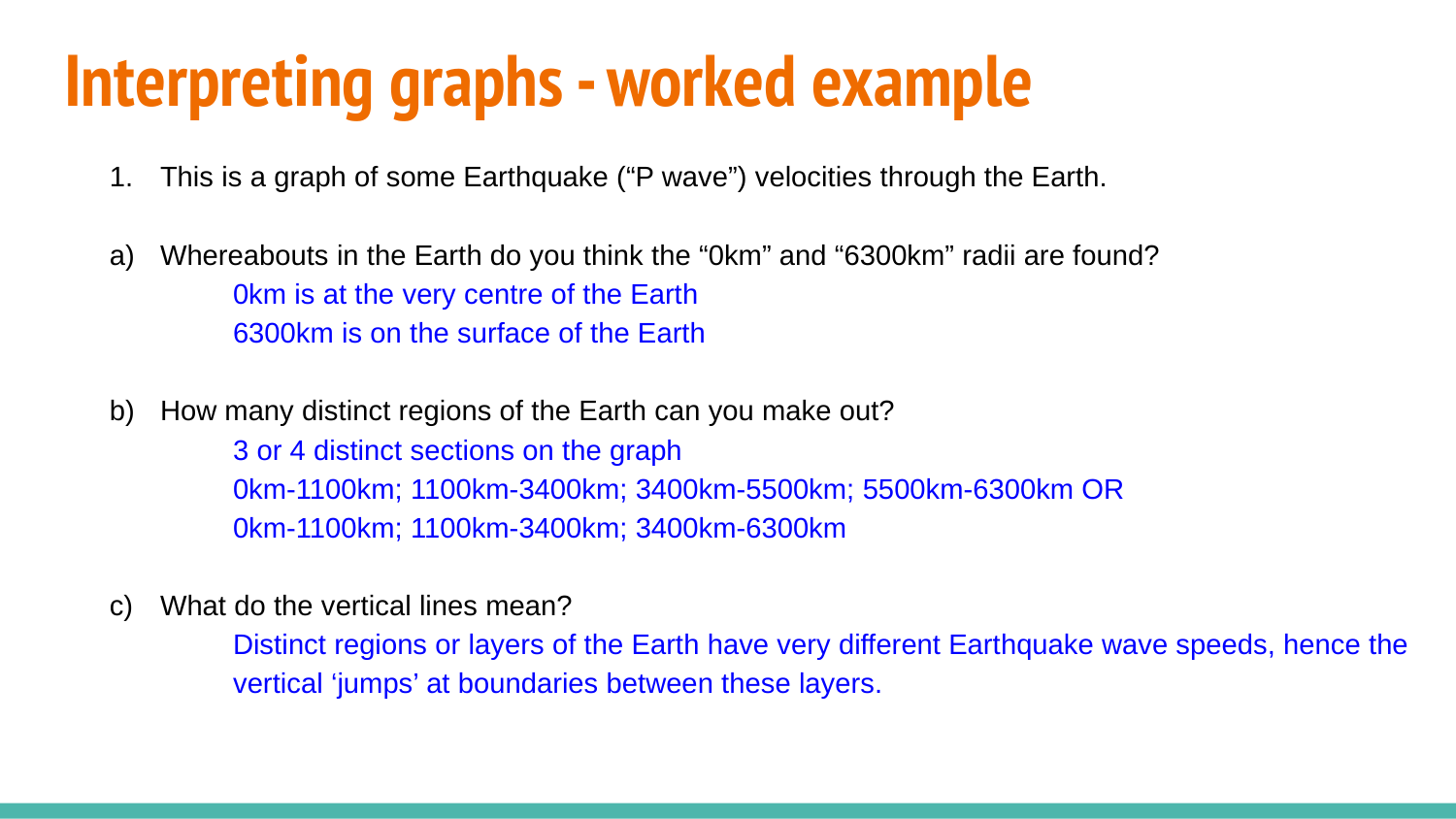

# Interpreting graphs - worked example
This is a graph of some Earthquake (“P wave”) velocities through the Earth.

Whereabouts in the Earth do you think the “0km” and “6300km” radii are found?
0km is at the very centre of the Earth
6300km is on the surface of the Earth

How many distinct regions of the Earth can you make out?
3 or 4 distinct sections on the graph
0km-1100km; 1100km-3400km; 3400km-5500km; 5500km-6300km OR
0km-1100km; 1100km-3400km; 3400km-6300km

What do the vertical lines mean?
Distinct regions or layers of the Earth have very different Earthquake wave speeds, hence the vertical ‘jumps’ at boundaries between these layers.